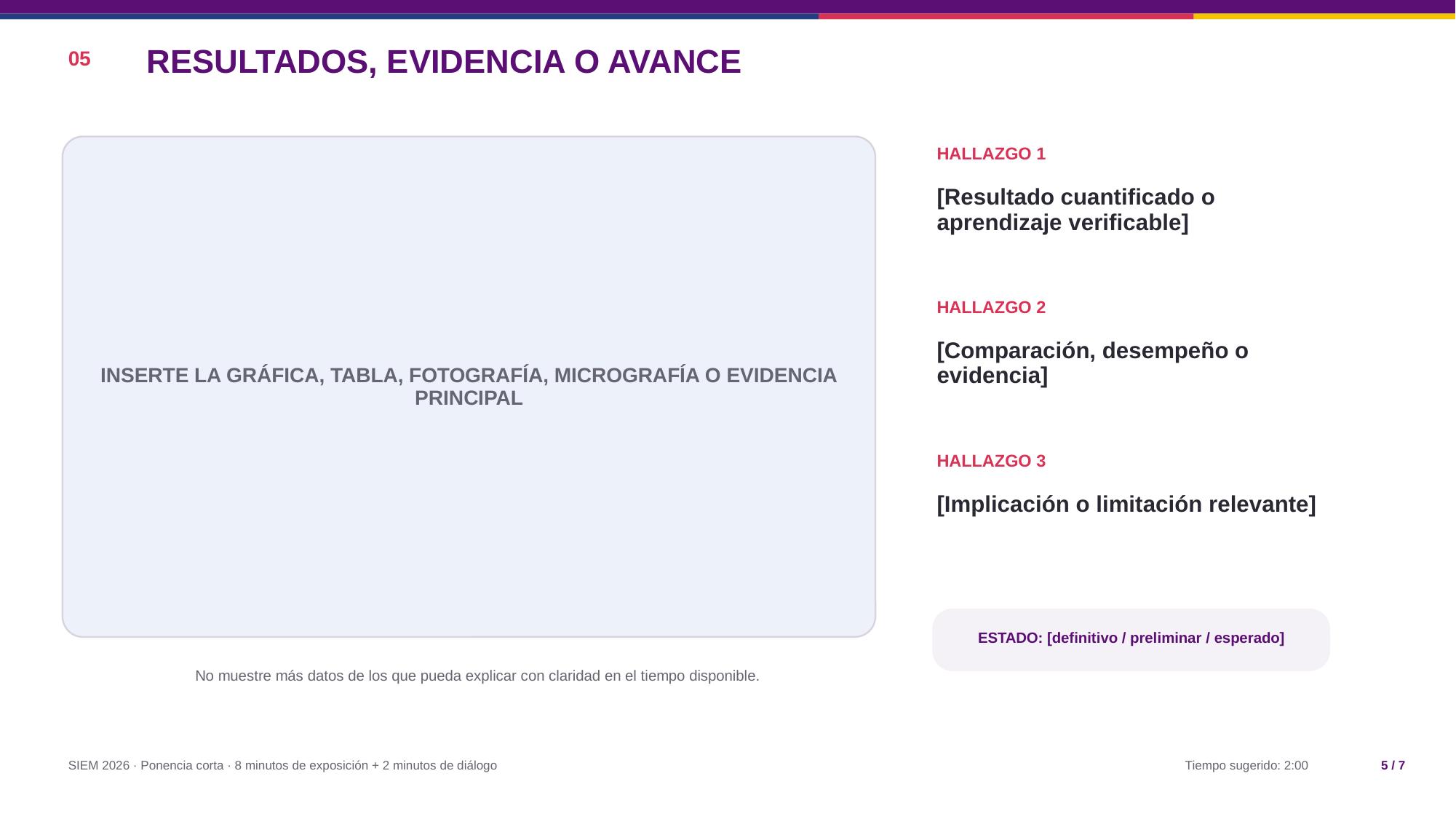

RESULTADOS, EVIDENCIA O AVANCE
05

HALLAZGO 1
INSERTE LA GRÁFICA, TABLA, FOTOGRAFÍA, MICROGRAFÍA O EVIDENCIA PRINCIPAL
[Resultado cuantificado o aprendizaje verificable]
HALLAZGO 2
[Comparación, desempeño o evidencia]
HALLAZGO 3
[Implicación o limitación relevante]

ESTADO: [definitivo / preliminar / esperado]
No muestre más datos de los que pueda explicar con claridad en el tiempo disponible.
SIEM 2026 · Ponencia corta · 8 minutos de exposición + 2 minutos de diálogo
Tiempo sugerido: 2:00
5 / 7